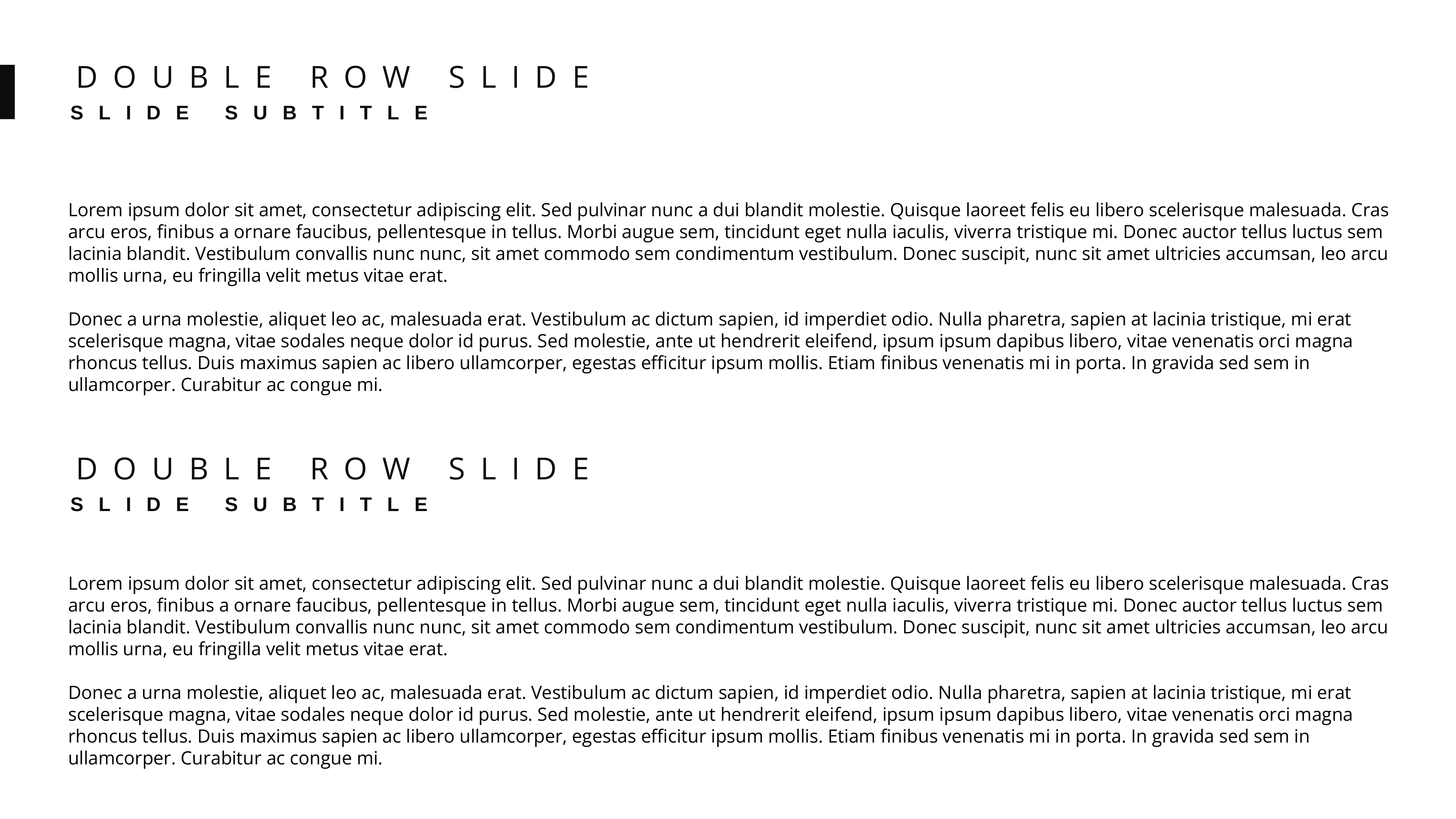

DOUBLE ROW SLIDE

SLIDE SUBTITLE
Lorem ipsum dolor sit amet, consectetur adipiscing elit. Sed pulvinar nunc a dui blandit molestie. Quisque laoreet felis eu libero scelerisque malesuada. Cras arcu eros, finibus a ornare faucibus, pellentesque in tellus. Morbi augue sem, tincidunt eget nulla iaculis, viverra tristique mi. Donec auctor tellus luctus sem lacinia blandit. Vestibulum convallis nunc nunc, sit amet commodo sem condimentum vestibulum. Donec suscipit, nunc sit amet ultricies accumsan, leo arcu mollis urna, eu fringilla velit metus vitae erat.

Donec a urna molestie, aliquet leo ac, malesuada erat. Vestibulum ac dictum sapien, id imperdiet odio. Nulla pharetra, sapien at lacinia tristique, mi erat scelerisque magna, vitae sodales neque dolor id purus. Sed molestie, ante ut hendrerit eleifend, ipsum ipsum dapibus libero, vitae venenatis orci magna rhoncus tellus. Duis maximus sapien ac libero ullamcorper, egestas efficitur ipsum mollis. Etiam finibus venenatis mi in porta. In gravida sed sem in ullamcorper. Curabitur ac congue mi.
DOUBLE ROW SLIDE
SLIDE SUBTITLE
Lorem ipsum dolor sit amet, consectetur adipiscing elit. Sed pulvinar nunc a dui blandit molestie. Quisque laoreet felis eu libero scelerisque malesuada. Cras arcu eros, finibus a ornare faucibus, pellentesque in tellus. Morbi augue sem, tincidunt eget nulla iaculis, viverra tristique mi. Donec auctor tellus luctus sem lacinia blandit. Vestibulum convallis nunc nunc, sit amet commodo sem condimentum vestibulum. Donec suscipit, nunc sit amet ultricies accumsan, leo arcu mollis urna, eu fringilla velit metus vitae erat.

Donec a urna molestie, aliquet leo ac, malesuada erat. Vestibulum ac dictum sapien, id imperdiet odio. Nulla pharetra, sapien at lacinia tristique, mi erat scelerisque magna, vitae sodales neque dolor id purus. Sed molestie, ante ut hendrerit eleifend, ipsum ipsum dapibus libero, vitae venenatis orci magna rhoncus tellus. Duis maximus sapien ac libero ullamcorper, egestas efficitur ipsum mollis. Etiam finibus venenatis mi in porta. In gravida sed sem in ullamcorper. Curabitur ac congue mi.